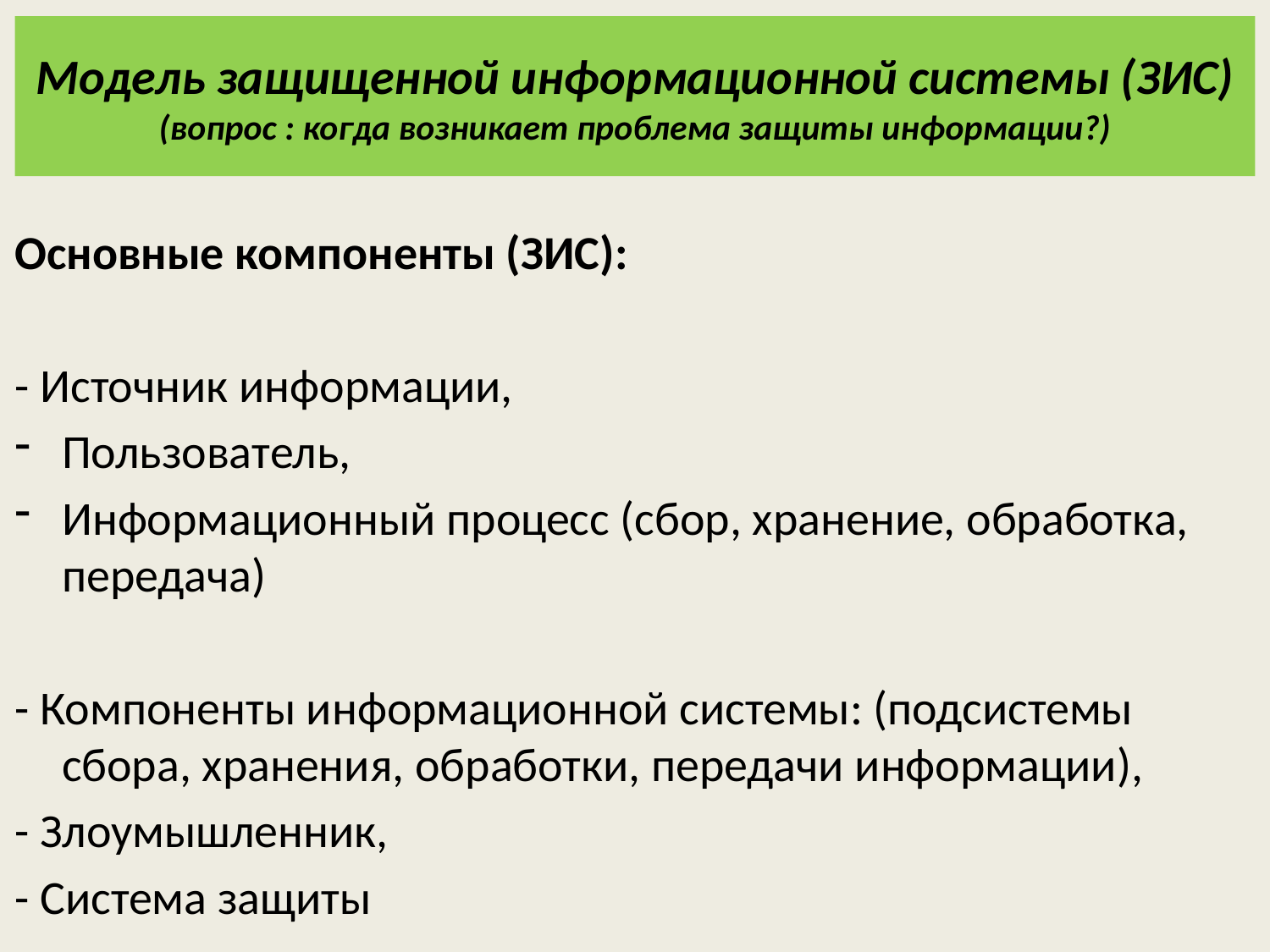

# Модель защищенной информационной системы (ЗИС) (вопрос : когда возникает проблема защиты информации?)
Основные компоненты (ЗИС):

- Источник информации,
Пользователь,
Информационный процесс (сбор, хранение, обработка, передача)

- Компоненты информационной системы: (подсистемы сбора, хранения, обработки, передачи информации),
- Злоумышленник,
- Система защиты